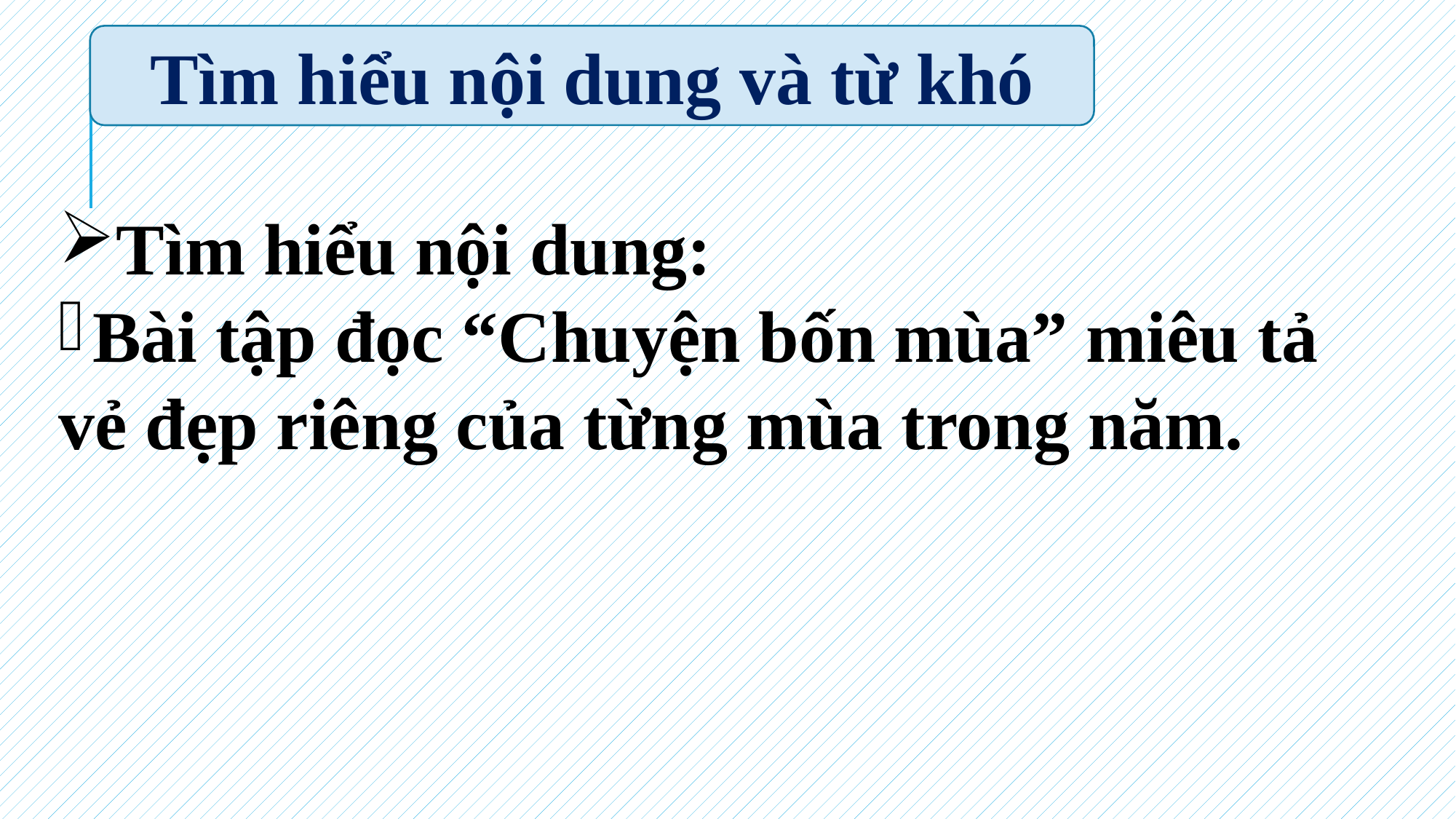

Tìm hiểu nội dung và từ khó

Tìm hiểu nội dung:
Bài tập đọc “Chuyện bốn mùa” miêu tả
vẻ đẹp riêng của từng mùa trong năm.